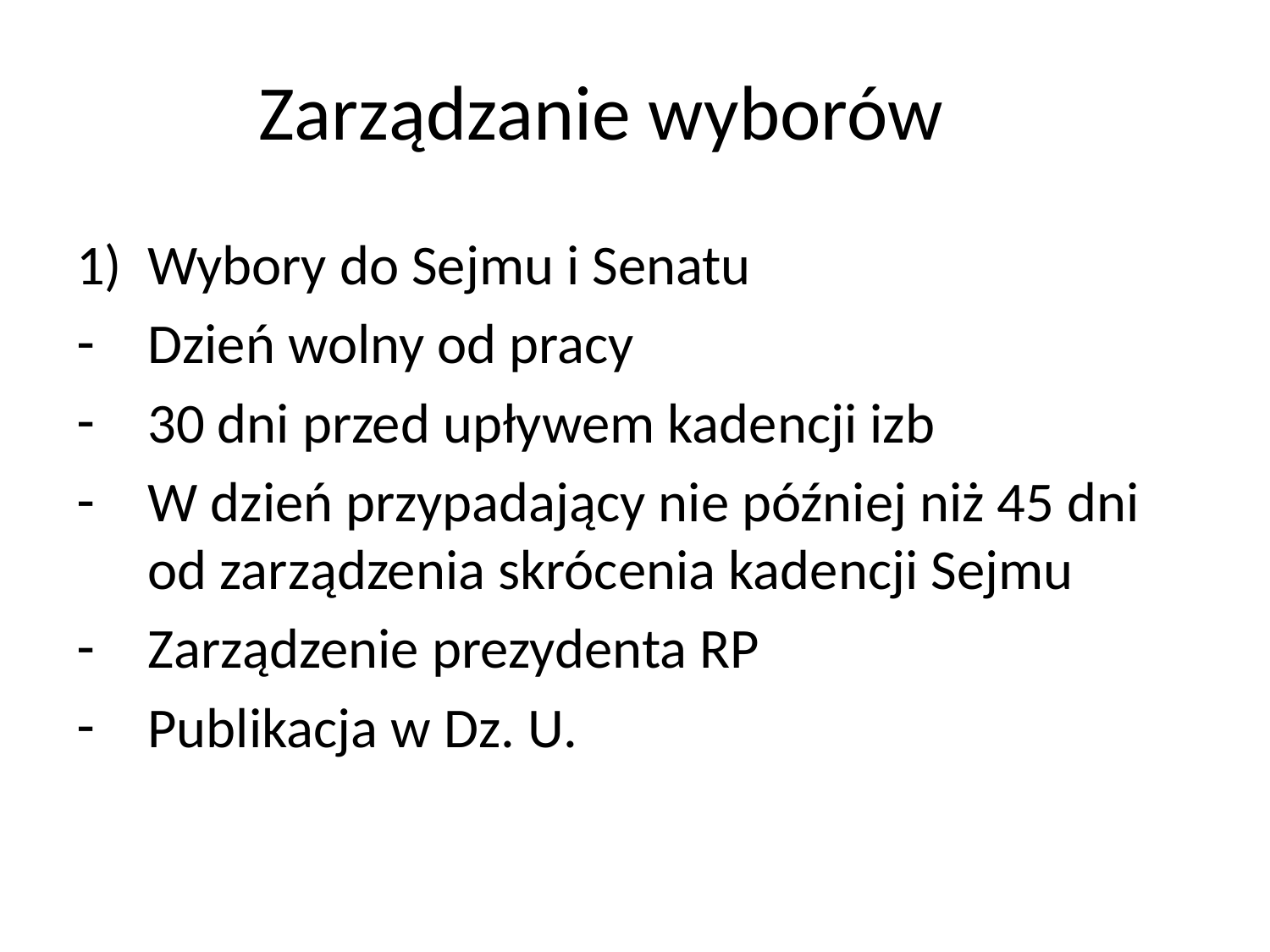

# Zarządzanie wyborów
Wybory do Sejmu i Senatu
Dzień wolny od pracy
30 dni przed upływem kadencji izb
W dzień przypadający nie później niż 45 dni od zarządzenia skrócenia kadencji Sejmu
Zarządzenie prezydenta RP
Publikacja w Dz. U.